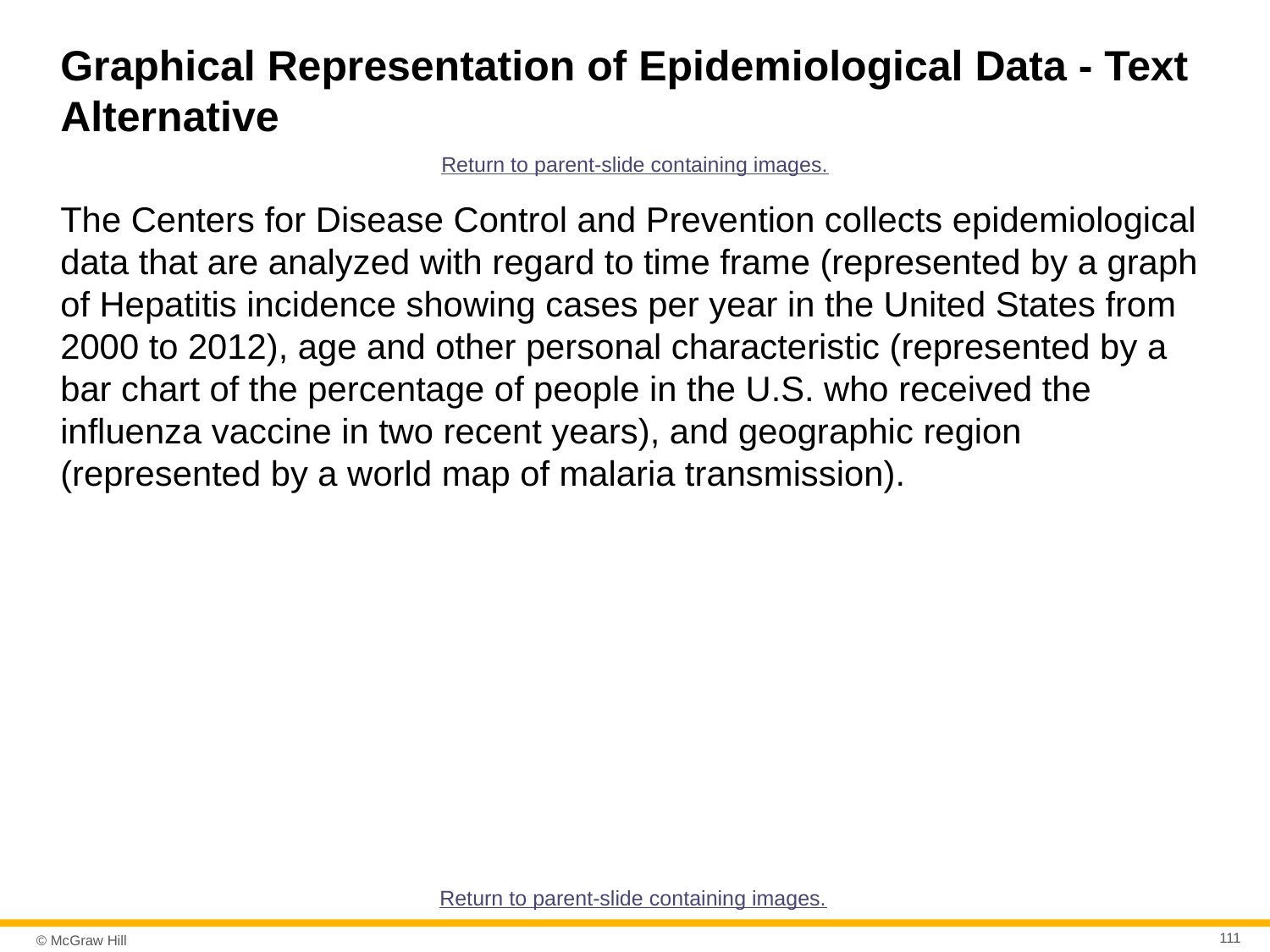

# Graphical Representation of Epidemiological Data - Text Alternative
Return to parent-slide containing images.
The Centers for Disease Control and Prevention collects epidemiological data that are analyzed with regard to time frame (represented by a graph of Hepatitis incidence showing cases per year in the United States from 2000 to 2012), age and other personal characteristic (represented by a bar chart of the percentage of people in the U.S. who received the influenza vaccine in two recent years), and geographic region (represented by a world map of malaria transmission).
Return to parent-slide containing images.